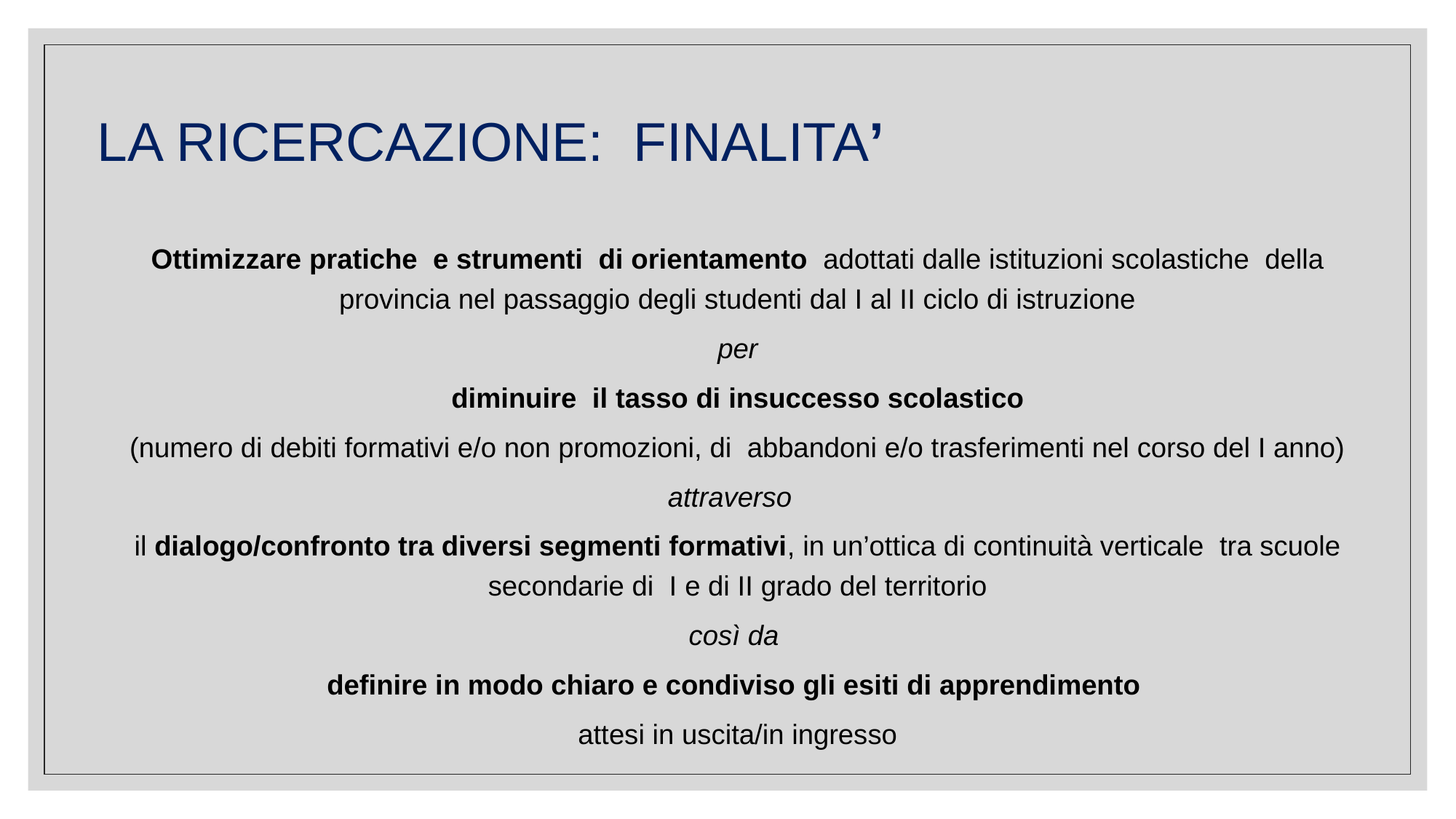

# LA RICERCAZIONE:  FINALITA’

Ottimizzare pratiche  e strumenti  di orientamento  adottati dalle istituzioni scolastiche  della provincia nel passaggio degli studenti dal I al II ciclo di istruzione
per
diminuire  il tasso di insuccesso scolastico
 (numero di debiti formativi e/o non promozioni, di  abbandoni e/o trasferimenti nel corso del I anno)
attraverso
il dialogo/confronto tra diversi segmenti formativi, in un’ottica di continuità verticale  tra scuole secondarie di  I e di II grado del territorio
così da
definire in modo chiaro e condiviso gli esiti di apprendimento
attesi in uscita/in ingresso